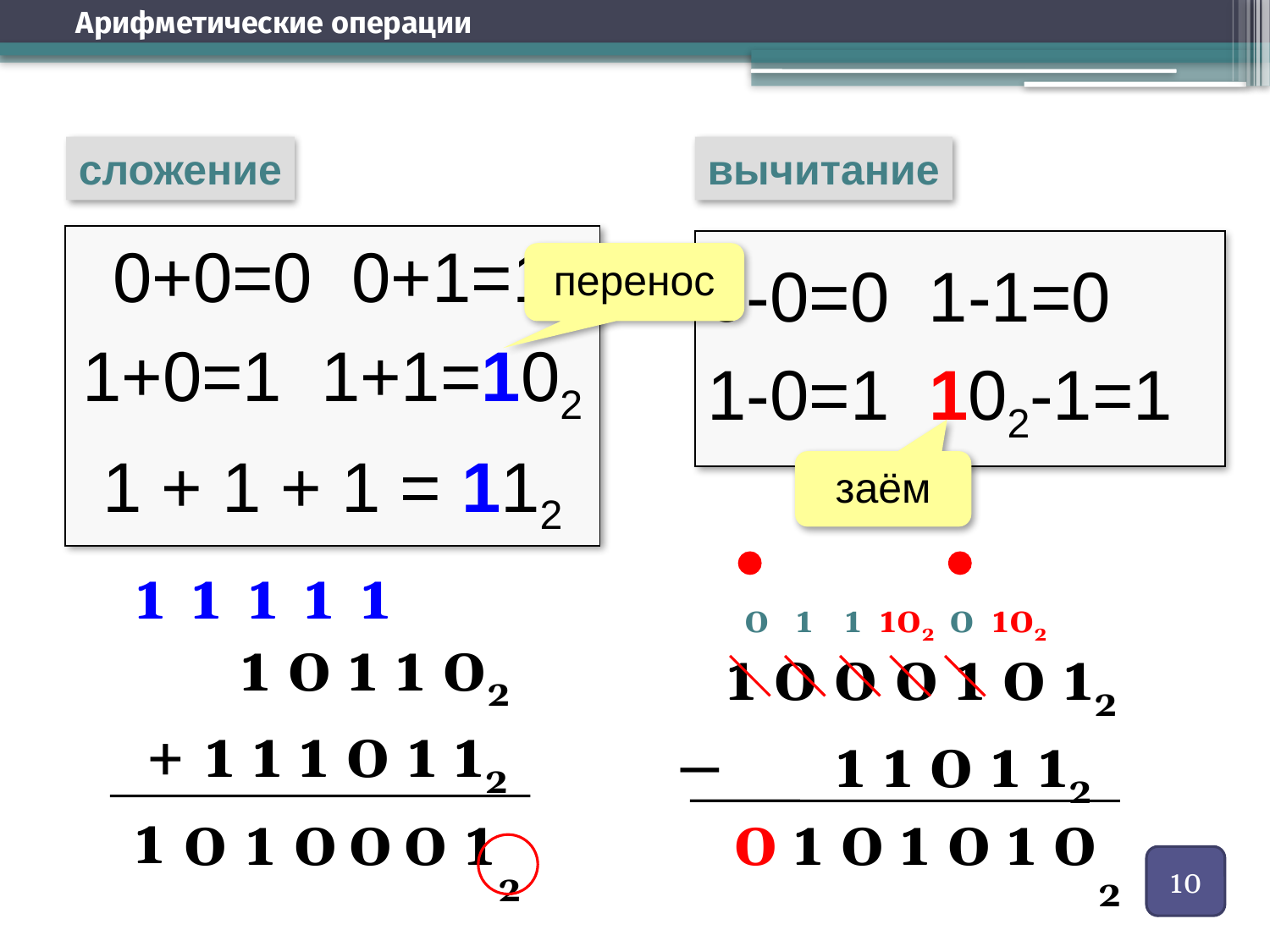

# Арифметические операции
сложение
вычитание
0+0=0  0+1=1
1+0=1  1+1=102
1 + 1 + 1 = 112
0-0=0  1-1=0
1-0=1  102-1=1
перенос
заём
•
•
1
1
1
1
1
0   1    1  102
0  102
      1 0 1 1 02
+ 1 1 1 0 1 12
   1 0 0 0 1 0 12
–       1 1 0 1 12

1
0
1
0
1
0
1
0
2

0
1
0
0
0
1

2

10